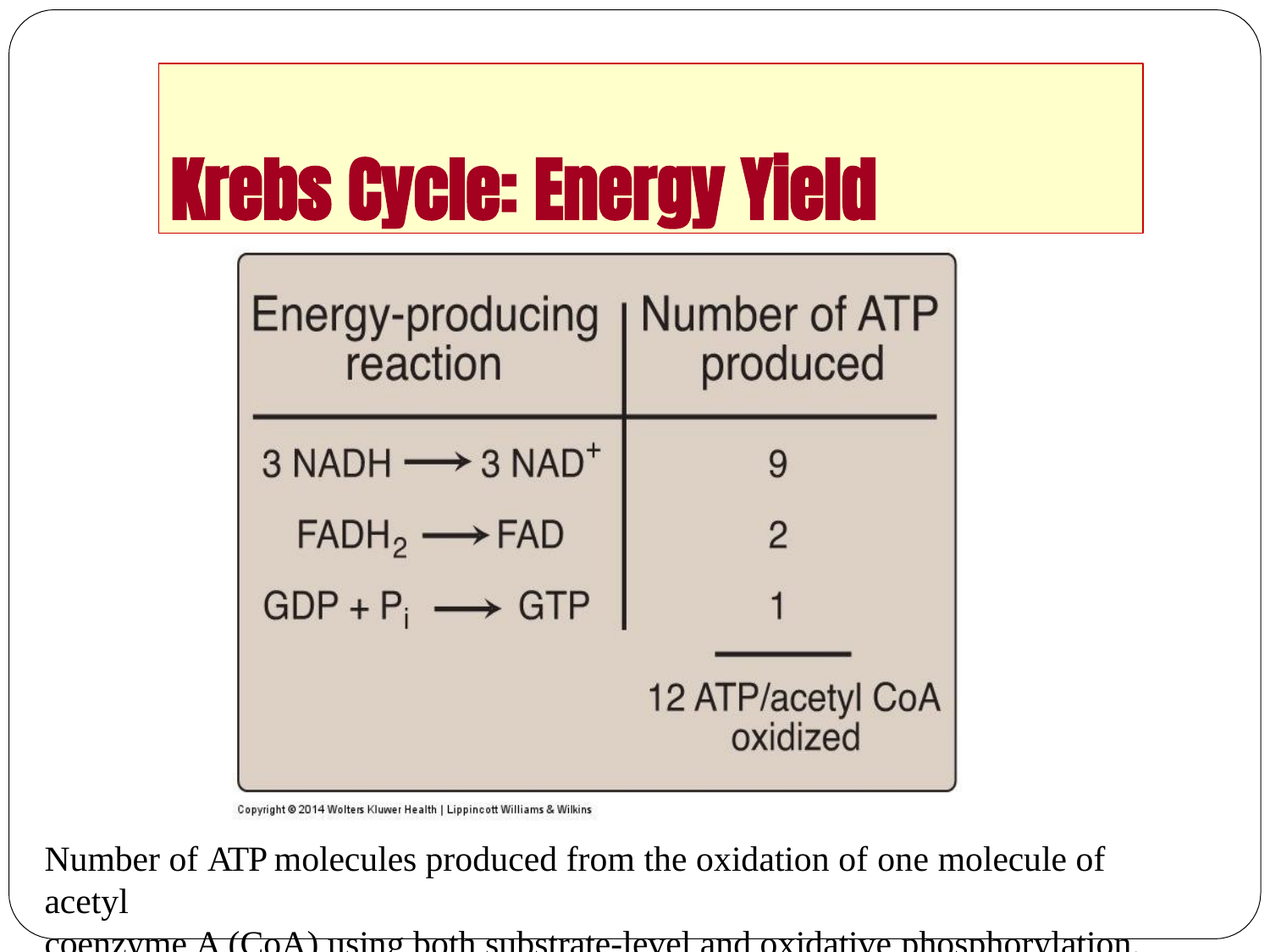

# Krebs Cycle: Energy Yield

Number of ATP molecules produced from the oxidation of one molecule of acetyl
coenzyme A (CoA) using both substrate-level and oxidative phosphorylation.